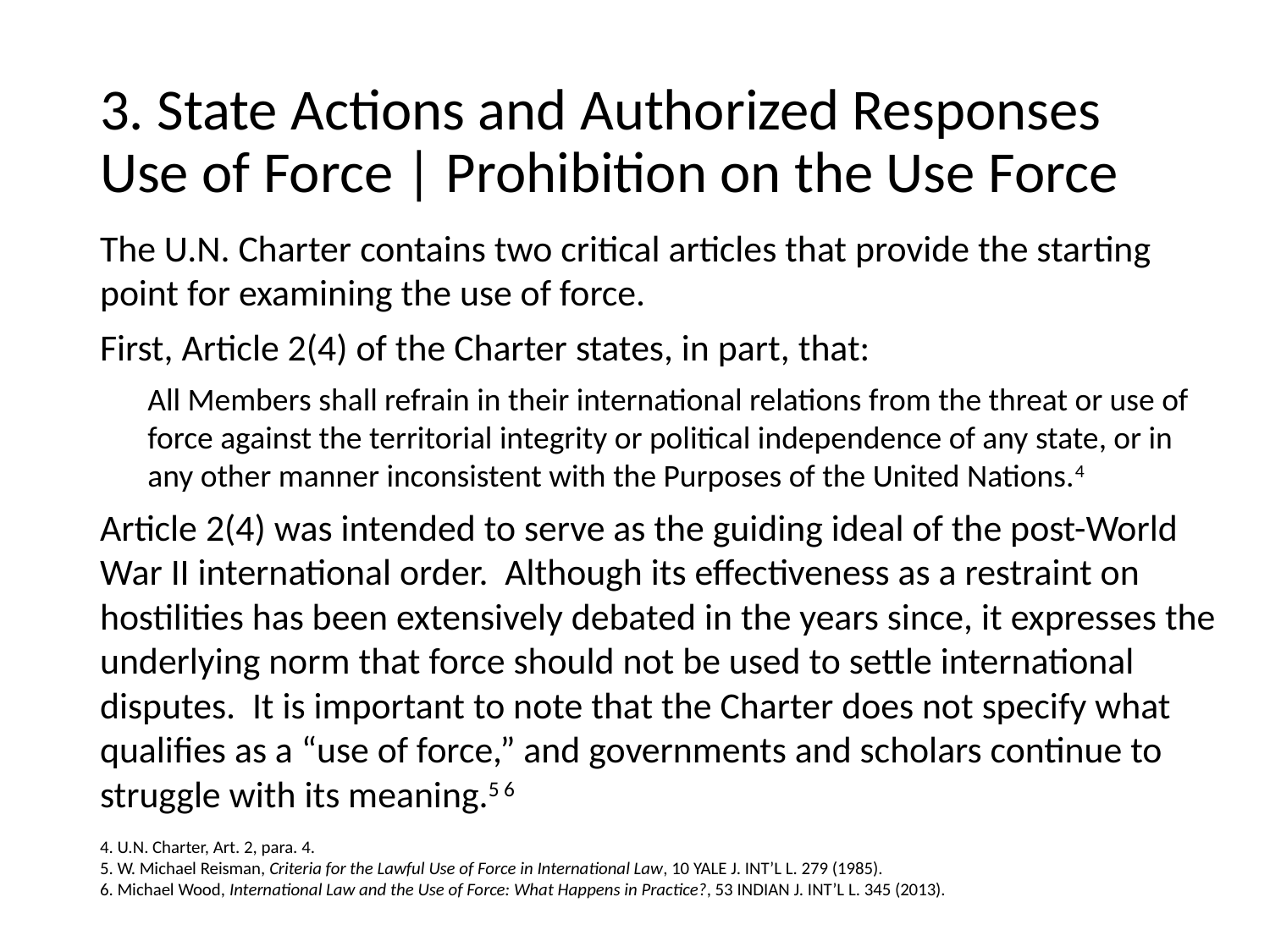

# 3. State Actions and Authorized Responses Use of Force | Prohibition on the Use Force
The U.N. Charter contains two critical articles that provide the starting point for examining the use of force.
First, Article 2(4) of the Charter states, in part, that:
All Members shall refrain in their international relations from the threat or use of force against the territorial integrity or political independence of any state, or in any other manner inconsistent with the Purposes of the United Nations.4
Article 2(4) was intended to serve as the guiding ideal of the post-World War II international order.  Although its effectiveness as a restraint on hostilities has been extensively debated in the years since, it expresses the underlying norm that force should not be used to settle international disputes.  It is important to note that the Charter does not specify what qualifies as a “use of force,” and governments and scholars continue to struggle with its meaning.5 6

4. U.N. Charter, Art. 2, para. 4.
5. W. Michael Reisman, Criteria for the Lawful Use of Force in International Law, 10 Yale J. Int’l L. 279 (1985).
6. Michael Wood, International Law and the Use of Force: What Happens in Practice?, 53 Indian J. Int’l L. 345 (2013).